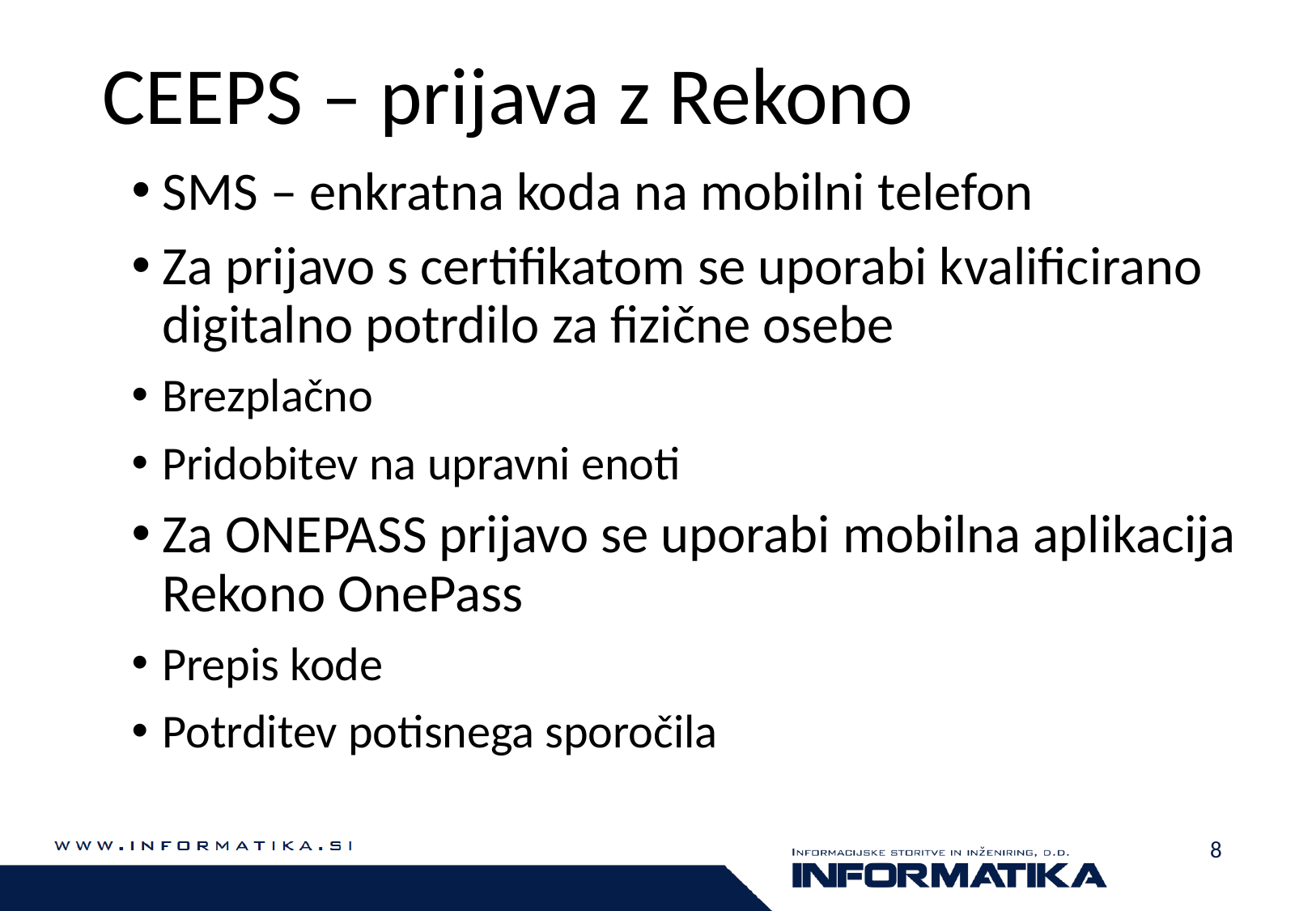

# CEEPS – prijava z Rekono
SMS – enkratna koda na mobilni telefon
Za prijavo s certifikatom se uporabi kvalificirano digitalno potrdilo za fizične osebe
Brezplačno
Pridobitev na upravni enoti
Za ONEPASS prijavo se uporabi mobilna aplikacija Rekono OnePass
Prepis kode
Potrditev potisnega sporočila